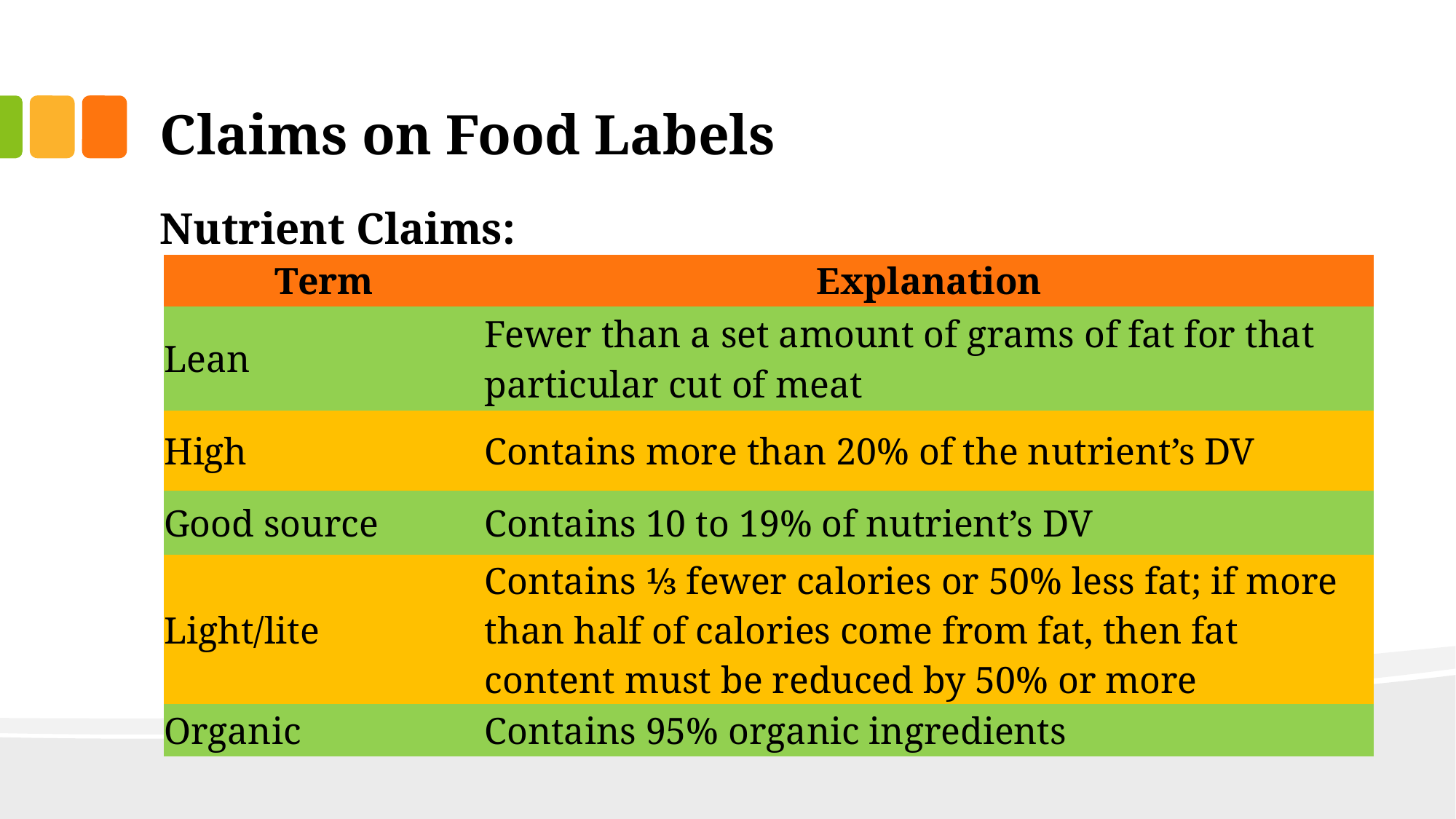

# Claims on Food Labels
Nutrient Claims:

| Term | Explanation |
| --- | --- |
| Lean | Fewer than a set amount of grams of fat for that particular cut of meat |
| High | Contains more than 20% of the nutrient’s DV |
| Good source | Contains 10 to 19% of nutrient’s DV |
| Light/lite | Contains ⅓ fewer calories or 50% less fat; if more than half of calories come from fat, then fat content must be reduced by 50% or more |
| Organic | Contains 95% organic ingredients |